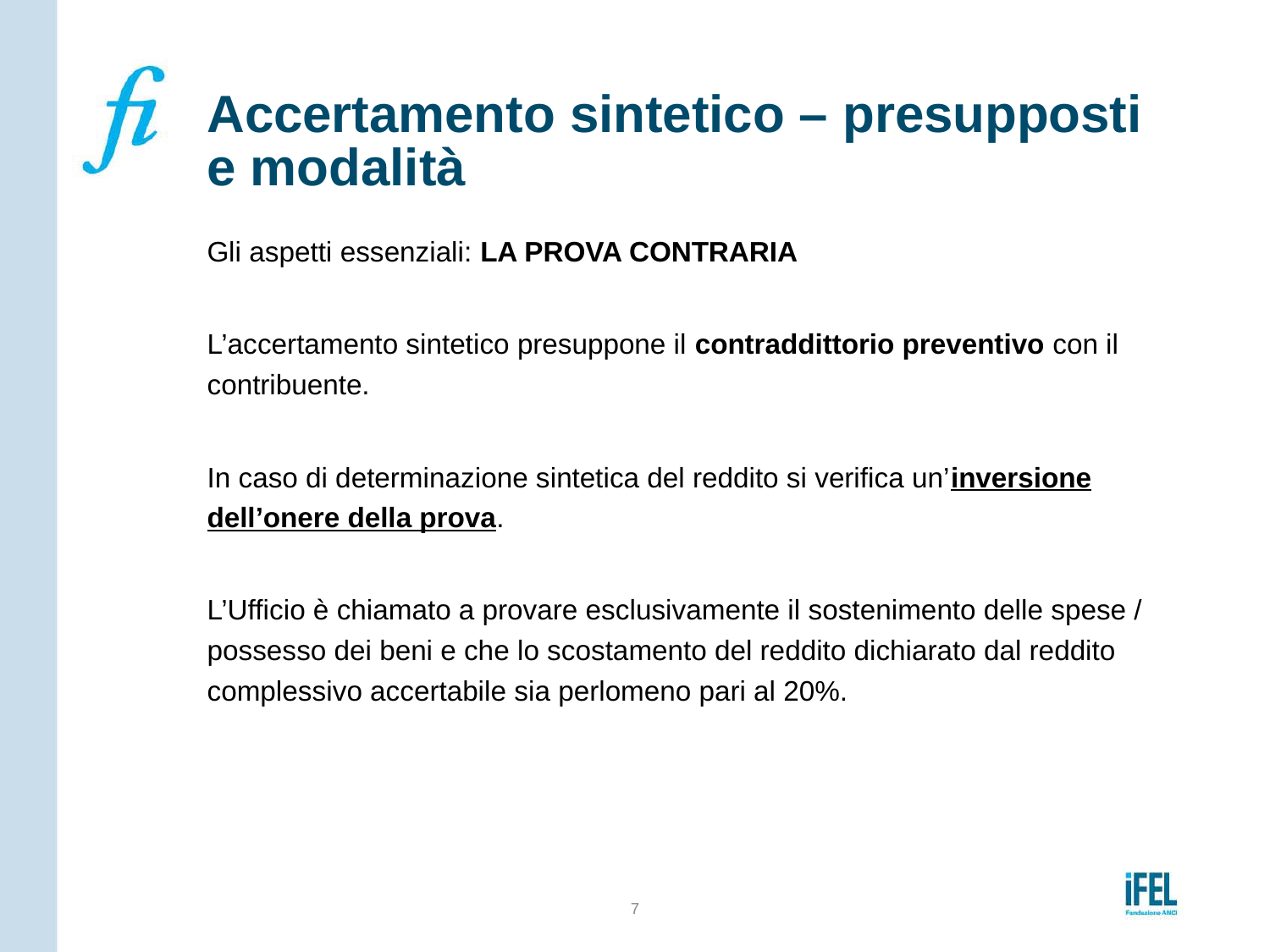

# Accertamento sintetico – presupposti e modalità
Gli aspetti essenziali: LA PROVA CONTRARIA

L’accertamento sintetico presuppone il contraddittorio preventivo con il contribuente.

In caso di determinazione sintetica del reddito si verifica un’inversione dell’onere della prova.

L’Ufficio è chiamato a provare esclusivamente il sostenimento delle spese / possesso dei beni e che lo scostamento del reddito dichiarato dal reddito complessivo accertabile sia perlomeno pari al 20%.
7